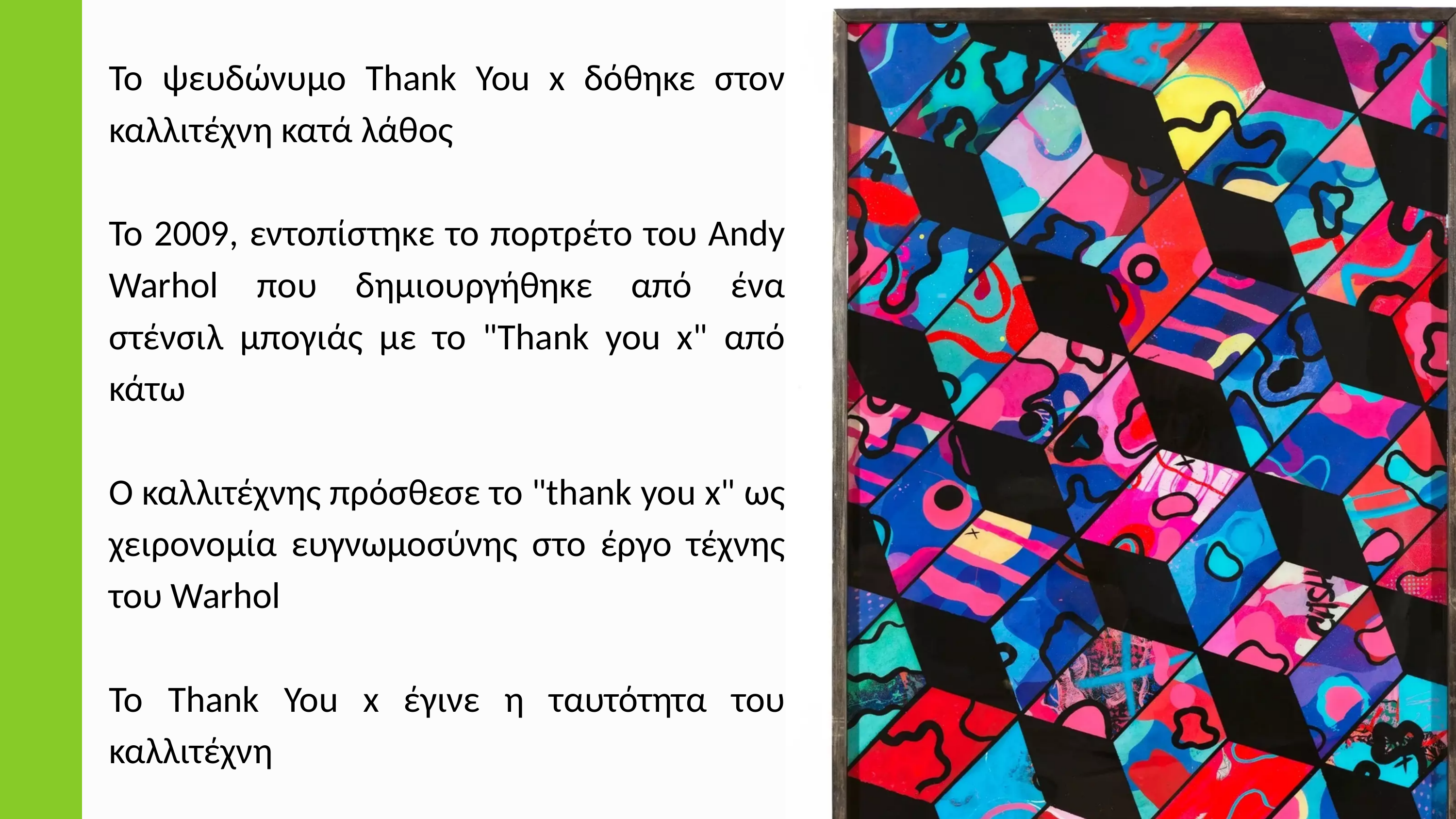

Το ψευδώνυμο Thank You x δόθηκε στον καλλιτέχνη κατά λάθος

Το 2009, εντοπίστηκε το πορτρέτο του Andy Warhol που δημιουργήθηκε από ένα στένσιλ μπογιάς με το "Thank you x" από κάτω

Ο καλλιτέχνης πρόσθεσε το "thank you x" ως χειρονομία ευγνωμοσύνης στο έργο τέχνης του Warhol

Το Thank You x έγινε η ταυτότητα του καλλιτέχνη